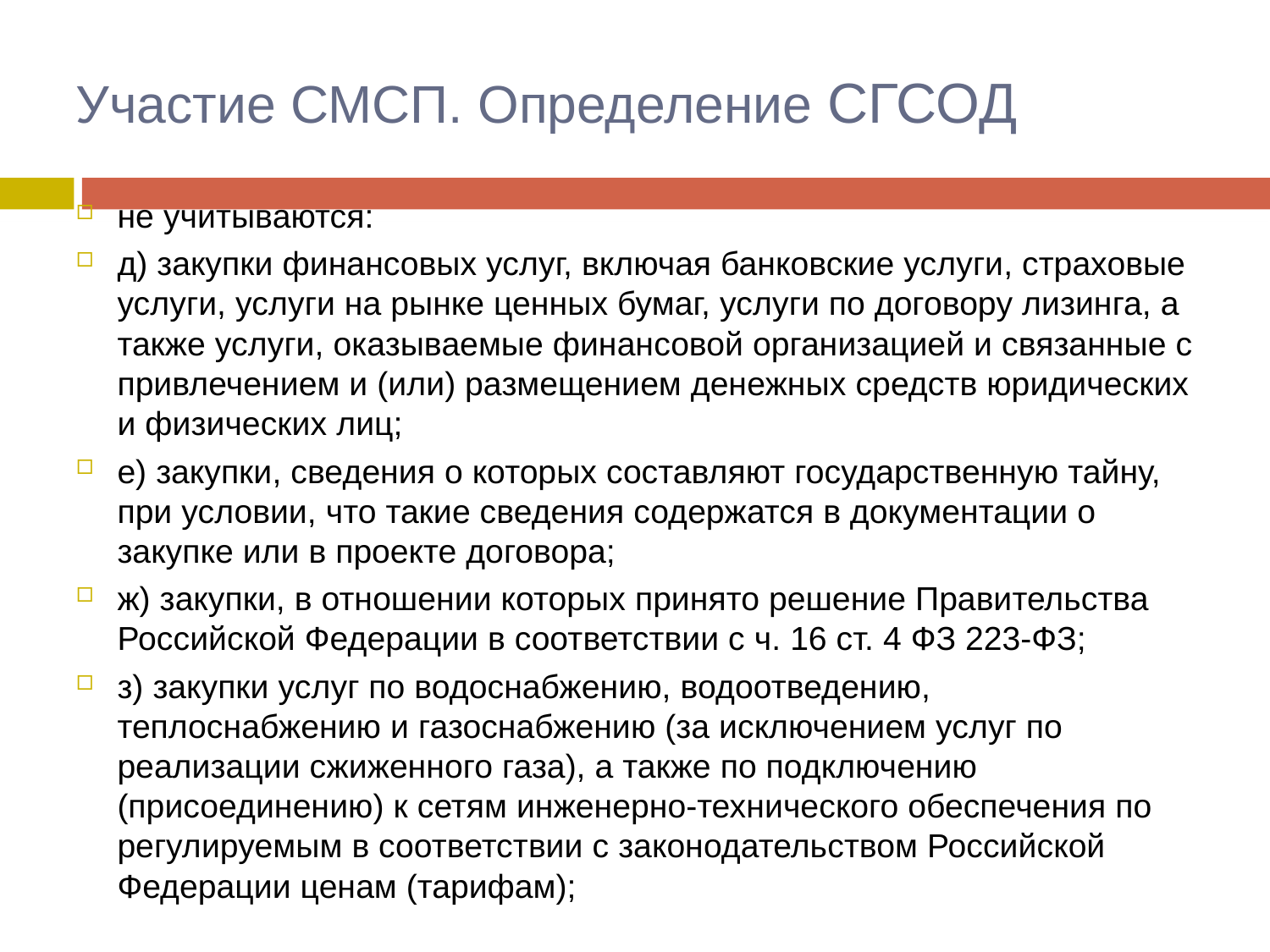

# Участие СМСП. Определение СГСОД
не учитываются:
д) закупки финансовых услуг, включая банковские услуги, страховые услуги, услуги на рынке ценных бумаг, услуги по договору лизинга, а также услуги, оказываемые финансовой организацией и связанные с привлечением и (или) размещением денежных средств юридических и физических лиц;
е) закупки, сведения о которых составляют государственную тайну, при условии, что такие сведения содержатся в документации о закупке или в проекте договора;
ж) закупки, в отношении которых принято решение Правительства Российской Федерации в соответствии с ч. 16 ст. 4 ФЗ 223-ФЗ;
з) закупки услуг по водоснабжению, водоотведению, теплоснабжению и газоснабжению (за исключением услуг по реализации сжиженного газа), а также по подключению (присоединению) к сетям инженерно-технического обеспечения по регулируемым в соответствии с законодательством Российской Федерации ценам (тарифам);